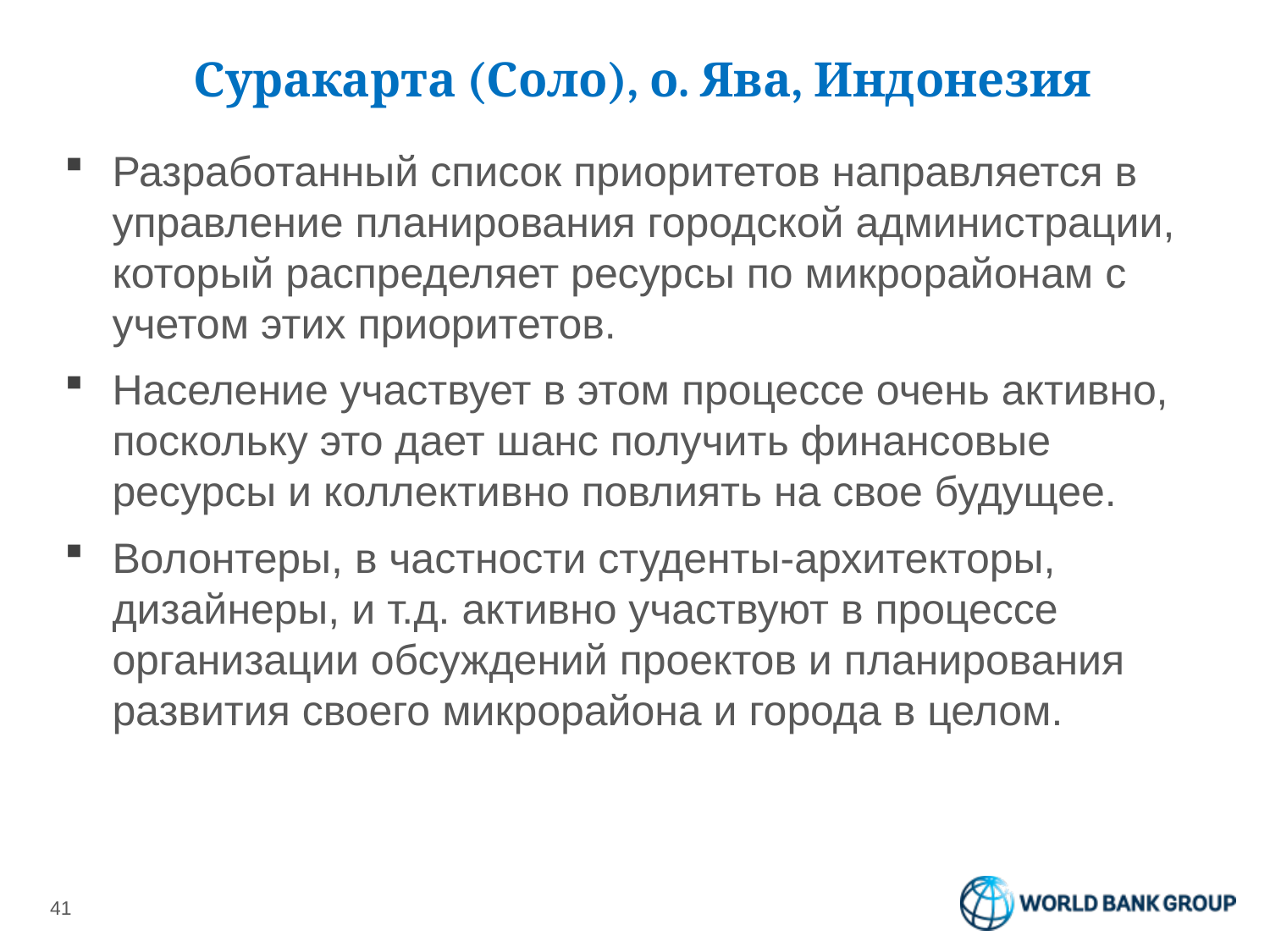

# Суракарта (Соло), о. Ява, Индонезия
Разработанный список приоритетов направляется в управление планирования городской администрации, который распределяет ресурсы по микрорайонам с учетом этих приоритетов.
Население участвует в этом процессе очень активно, поскольку это дает шанс получить финансовые ресурсы и коллективно повлиять на свое будущее.
Волонтеры, в частности студенты-архитекторы, дизайнеры, и т.д. активно участвуют в процессе организации обсуждений проектов и планирования развития своего микрорайона и города в целом.

41